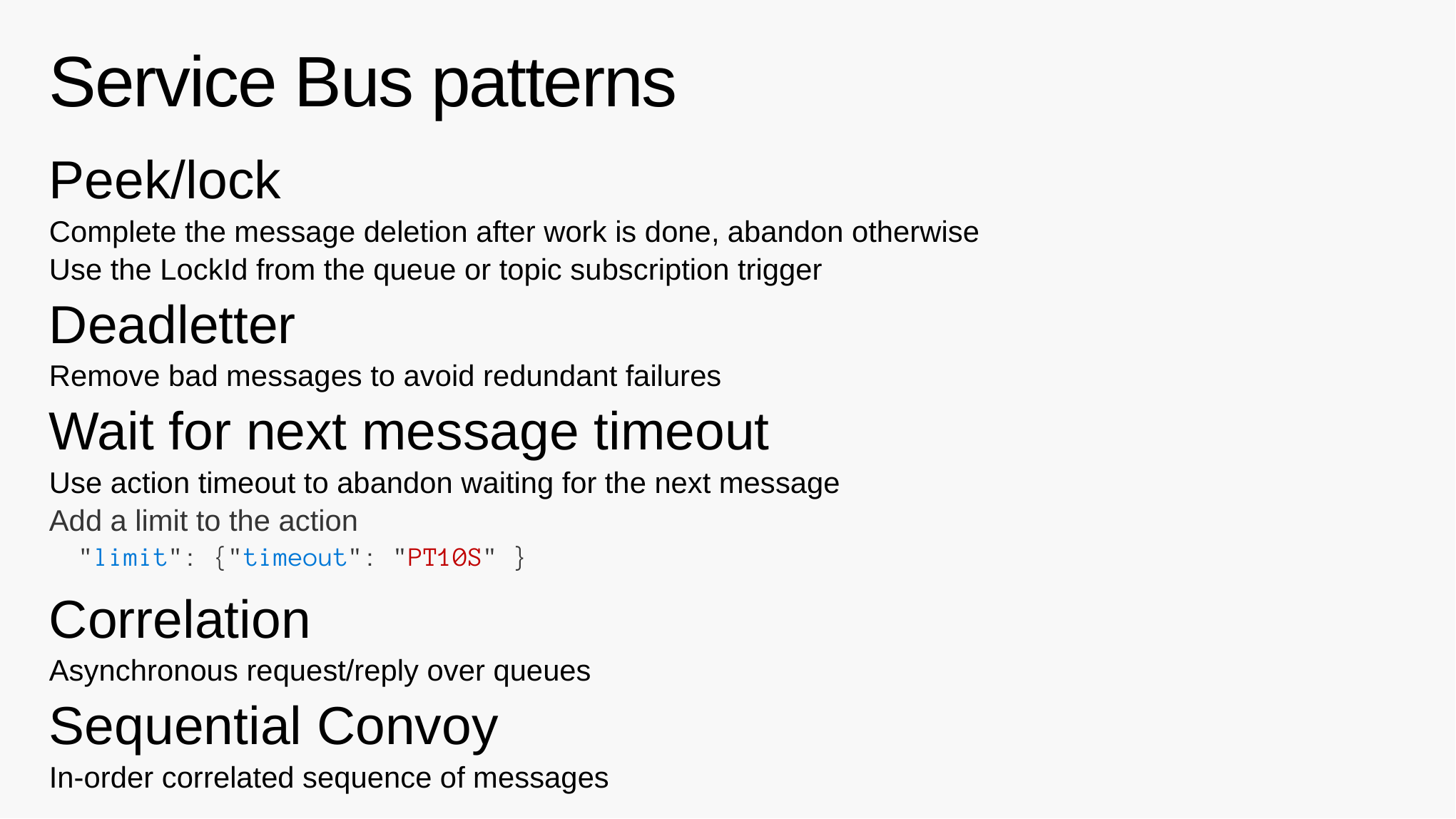

# Service Bus patterns
Peek/lock
Complete the message deletion after work is done, abandon otherwise
Use the LockId from the queue or topic subscription trigger
Deadletter
Remove bad messages to avoid redundant failures
Wait for next message timeout
Use action timeout to abandon waiting for the next message
Add a limit to the action
  "limit": {"timeout": "PT10S" }
Correlation
Asynchronous request/reply over queues
Sequential Convoy
In-order correlated sequence of messages